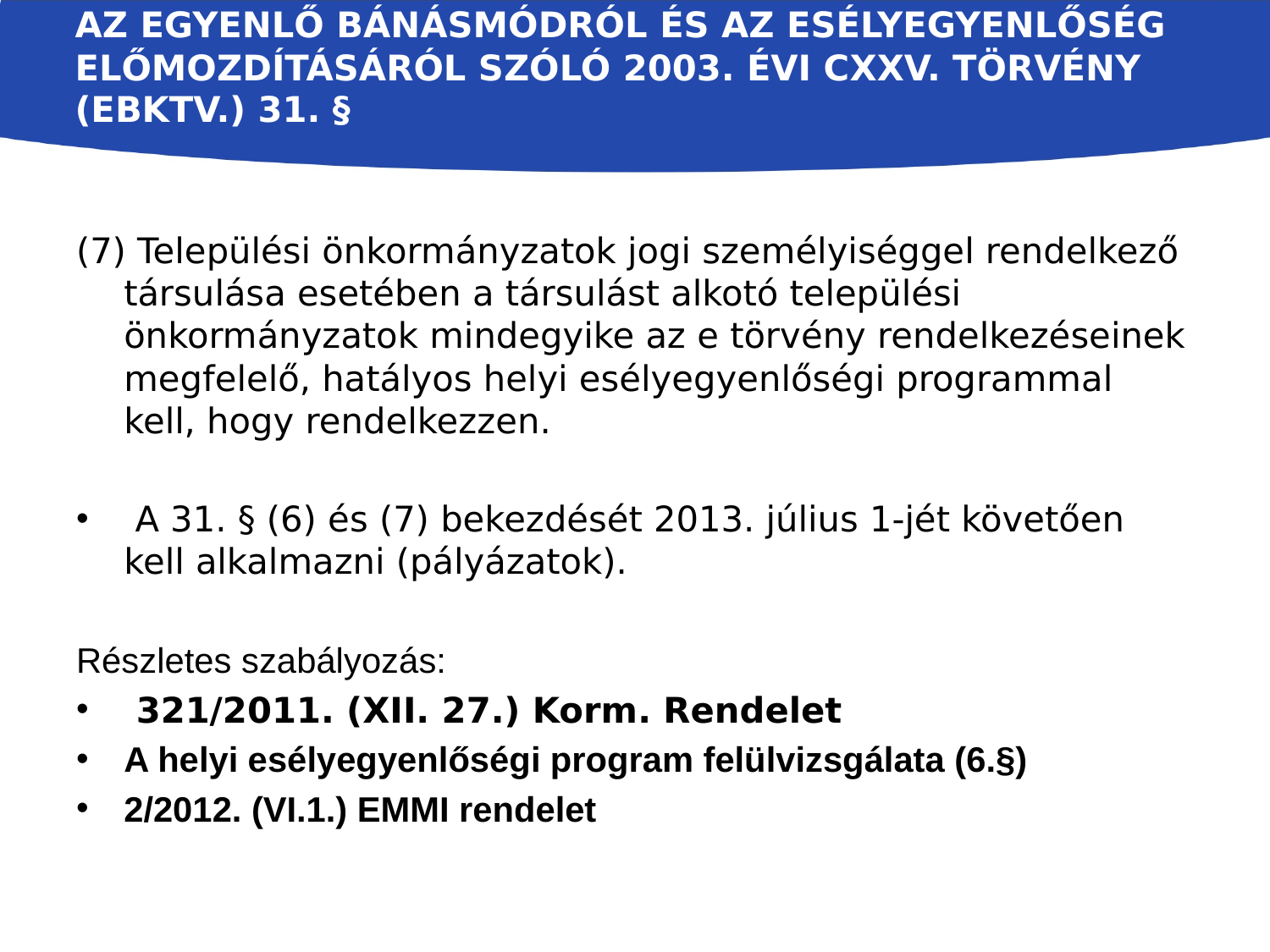

# Az egyenlő bánásmódról és az esélyegyenlőség előmozdításáról szóló 2003. évi CXXV. törvény (Ebktv.) 31. §
(7) Települési önkormányzatok jogi személyiséggel rendelkező társulása esetében a társulást alkotó települési önkormányzatok mindegyike az e törvény rendelkezéseinek megfelelő, hatályos helyi esélyegyenlőségi programmal kell, hogy rendelkezzen.

 A 31. § (6) és (7) bekezdését 2013. július 1-jét követően kell alkalmazni (pályázatok).

Részletes szabályozás:
 321/2011. (XII. 27.) Korm. Rendelet
A helyi esélyegyenlőségi program felülvizsgálata (6.§)
2/2012. (VI.1.) EMMI rendelet